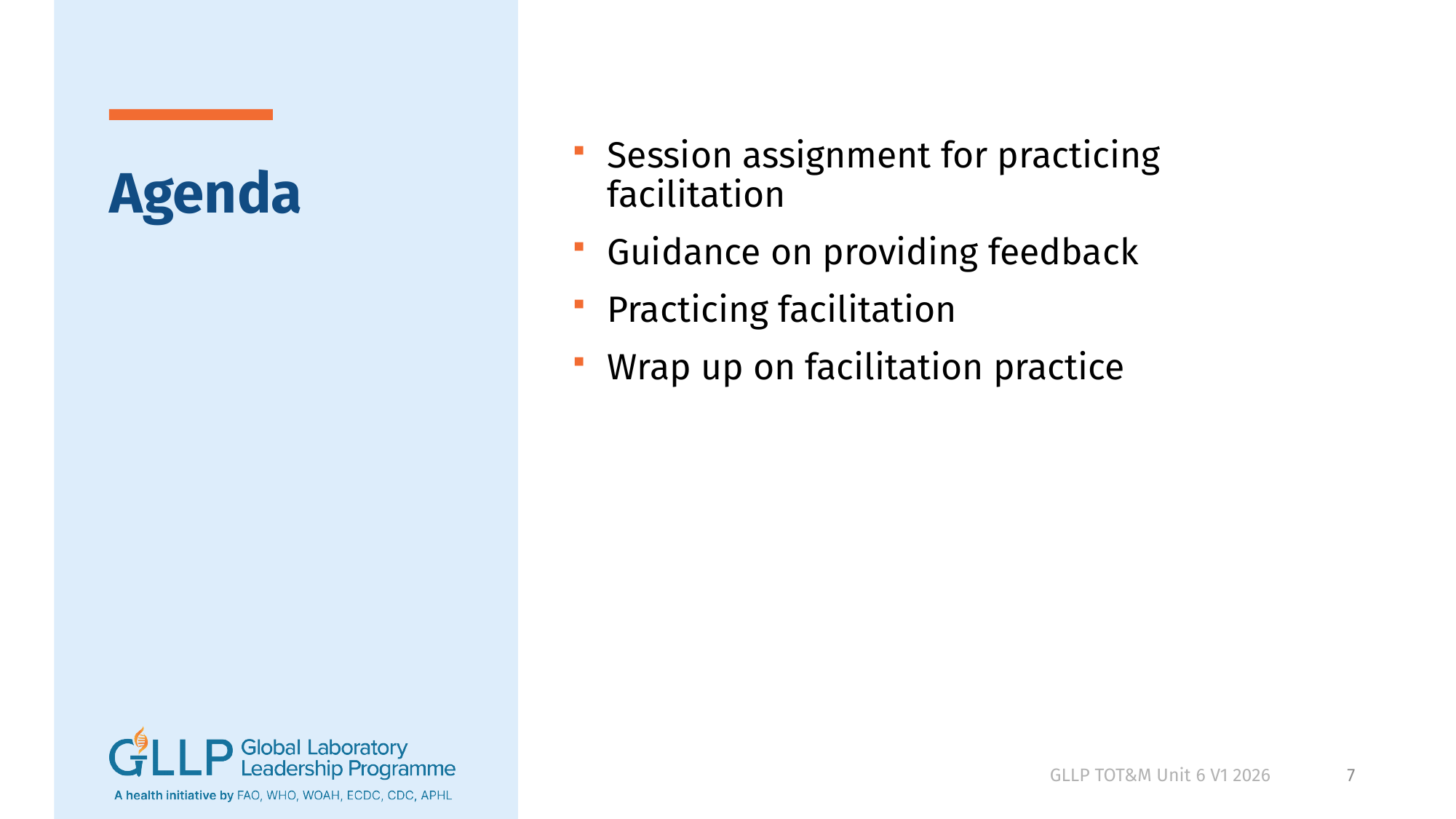

Session assignment for practicing facilitation
Guidance on providing feedback
Practicing facilitation
Wrap up on facilitation practice
# Agenda
GLLP TOT&M Unit 6 V1 2026
7